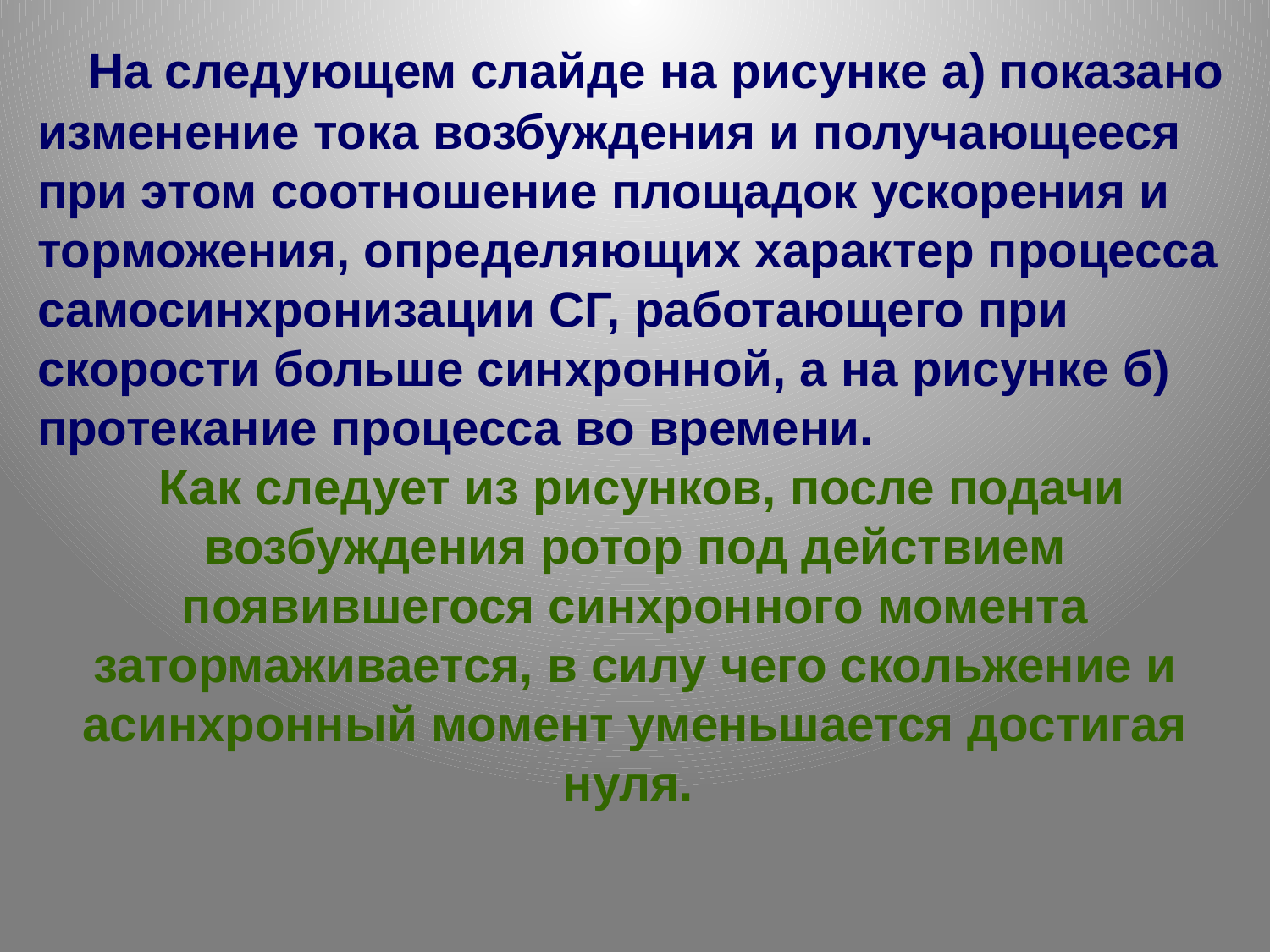

На следующем слайде на рисунке а) показано изменение тока возбуждения и получающееся при этом соотношение площадок ускорения и торможения, определяющих характер процесса самосинхронизации СГ, работающего при скорости больше синхронной, а на рисунке б) протекание процесса во времени.
 Как следует из рисунков, после подачи возбуждения ротор под действием появившегося синхронного момента затормаживается, в силу чего скольжение и асинхронный момент уменьшается достигая нуля.